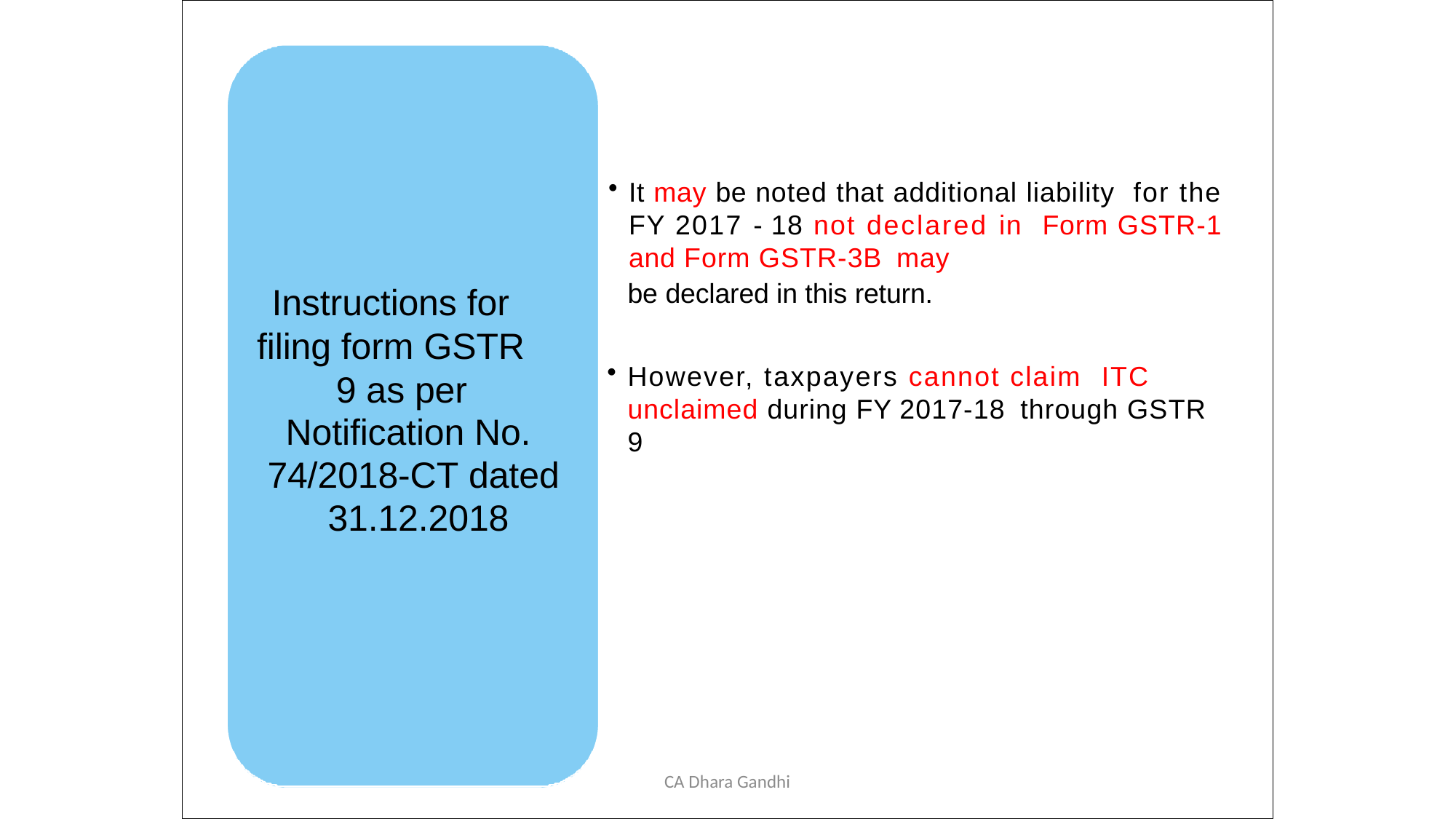

It may be noted that additional liability  for the FY 2017 - 18 not declared in  Form GSTR-1 and Form GSTR-3B may
be declared in this return.
Instructions for
filing form GSTR
However, taxpayers cannot claim ITC
9 as per
unclaimed during FY 2017-18 through GSTR 9
Notification No.  74/2018-CT dated  31.12.2018
CA Dhara Gandhi